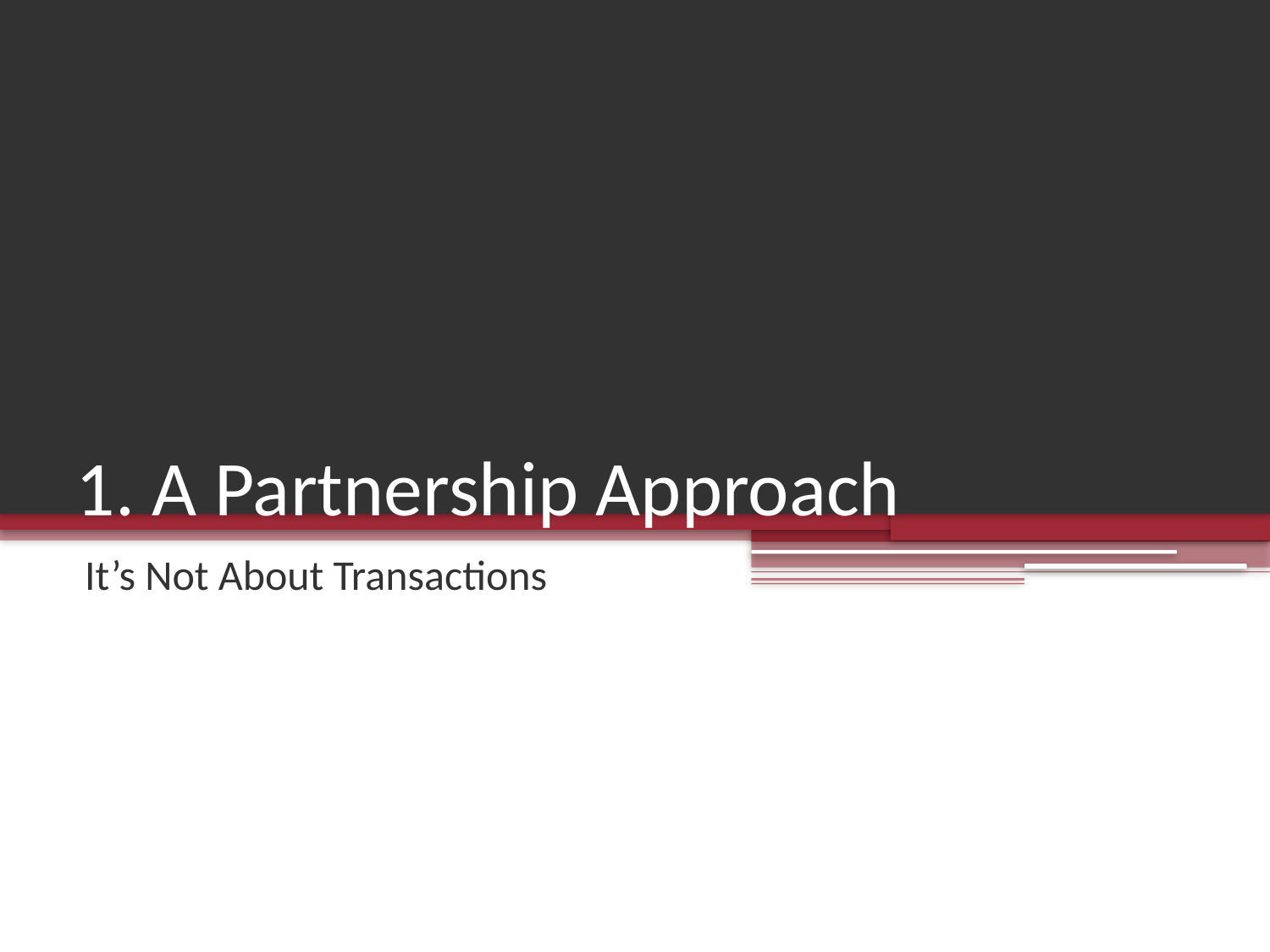

# 1. A Partnership Approach
It’s Not About Transactions